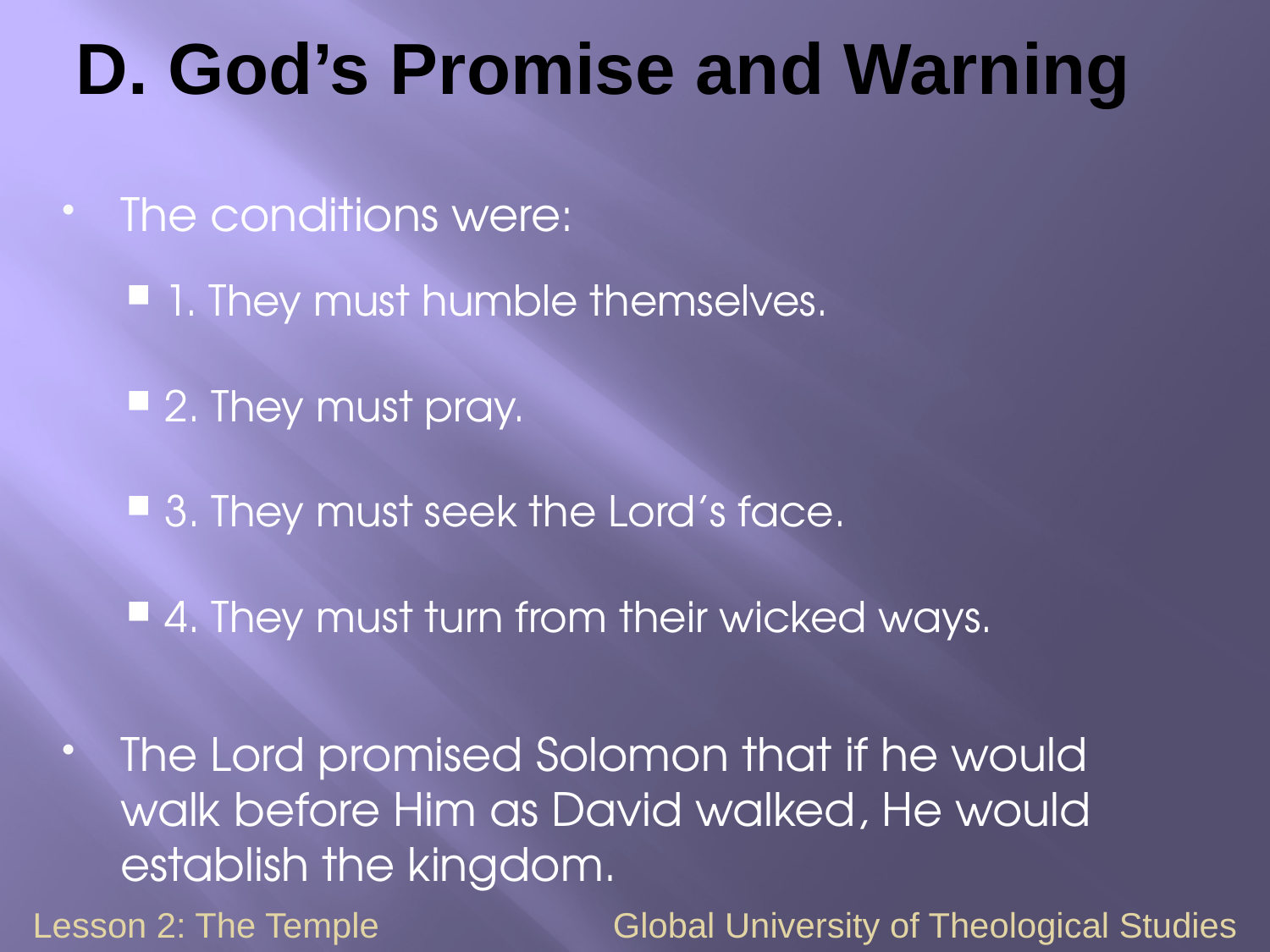

# D. God’s Promise and Warning
The conditions were:

1. They must humble themselves.

2. They must pray.

3. They must seek the Lord’s face.

4. They must turn from their wicked ways.

The Lord promised Solomon that if he would walk before Him as David walked, He would establish the kingdom.

Lesson 2: The Temple                        Global University of Theological Studies